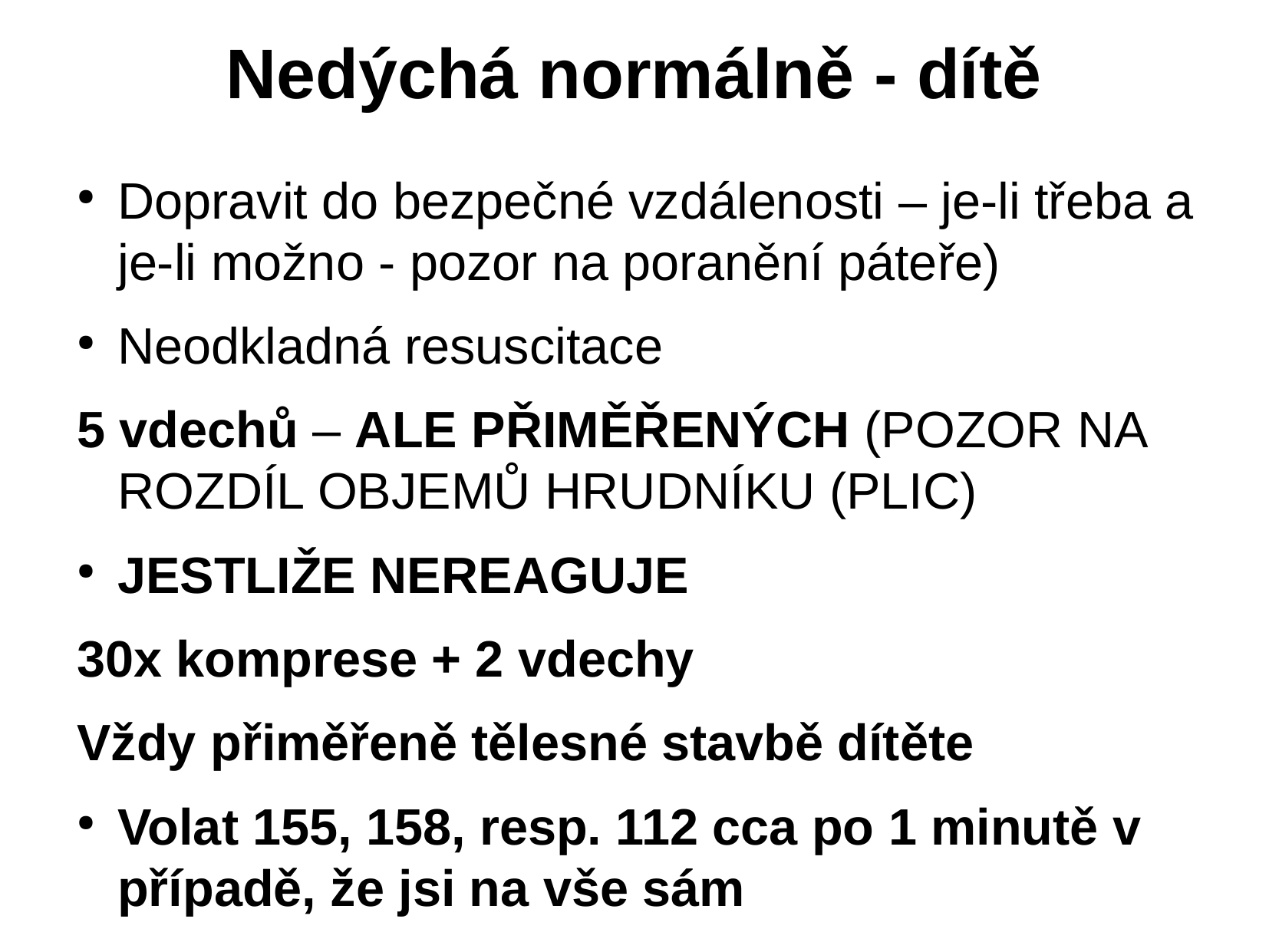

# Nedýchá normálně - dítě
Dopravit do bezpečné vzdálenosti – je-li třeba a je-li možno - pozor na poranění páteře)
Neodkladná resuscitace
5 vdechů – ALE PŘIMĚŘENÝCH (POZOR NA ROZDÍL OBJEMŮ HRUDNÍKU (PLIC)
JESTLIŽE NEREAGUJE
30x komprese + 2 vdechy
Vždy přiměřeně tělesné stavbě dítěte
Volat 155, 158, resp. 112 cca po 1 minutě v případě, že jsi na vše sám